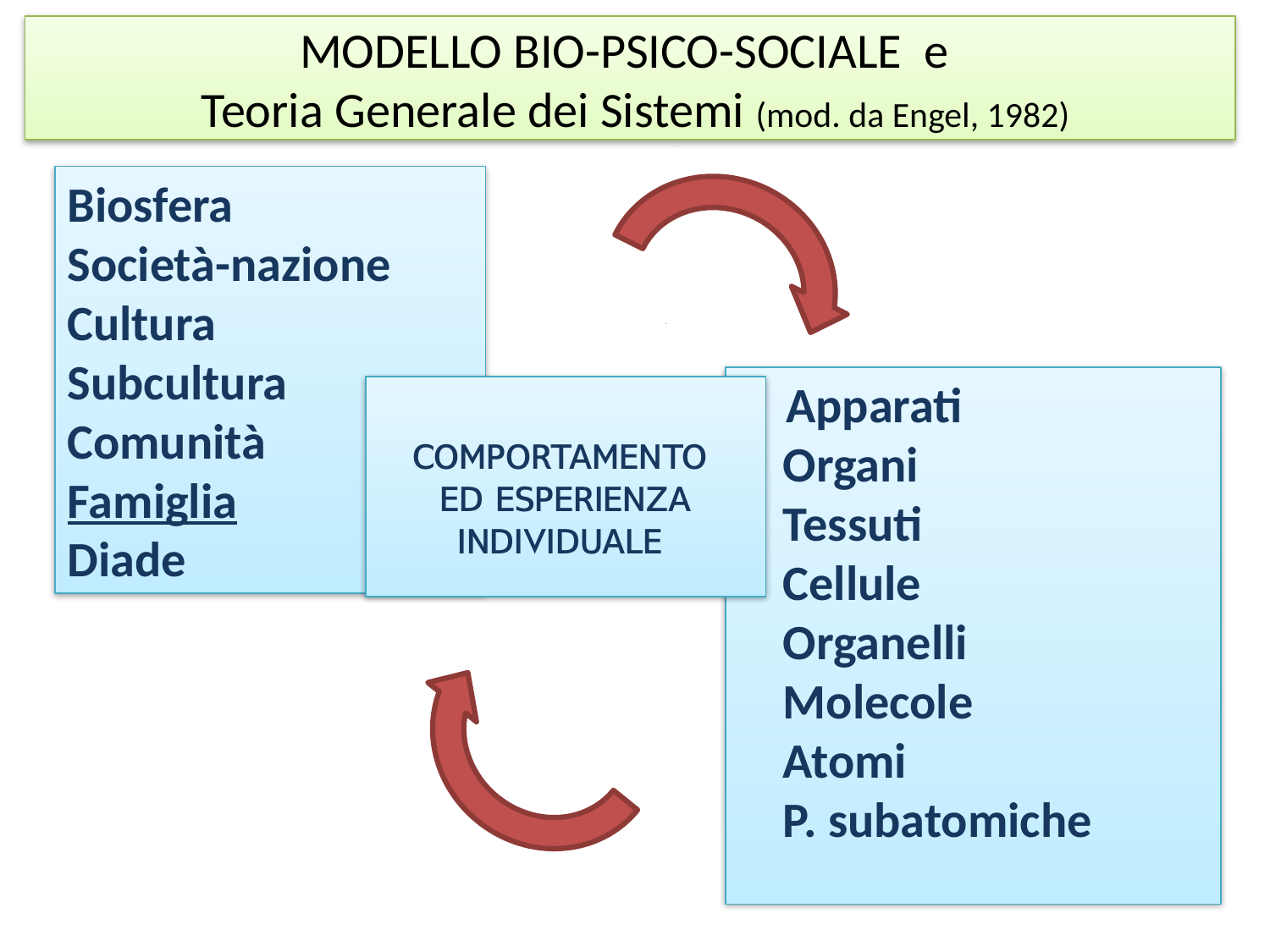

MODELLO BIO-PSICO-SOCIALE  e
 Teoria Generale dei Sistemi (mod. da Engel, 1982)

Biosfera
Società-nazione
Cultura
Subcultura
Comunità
Famiglia
Diade

     Apparati
    Organi
    Tessuti
    Cellule
    Organelli
    Molecole
    Atomi
    P. subatomiche

COMPORTAMENTO
ED ESPERIENZA INDIVIDUALE